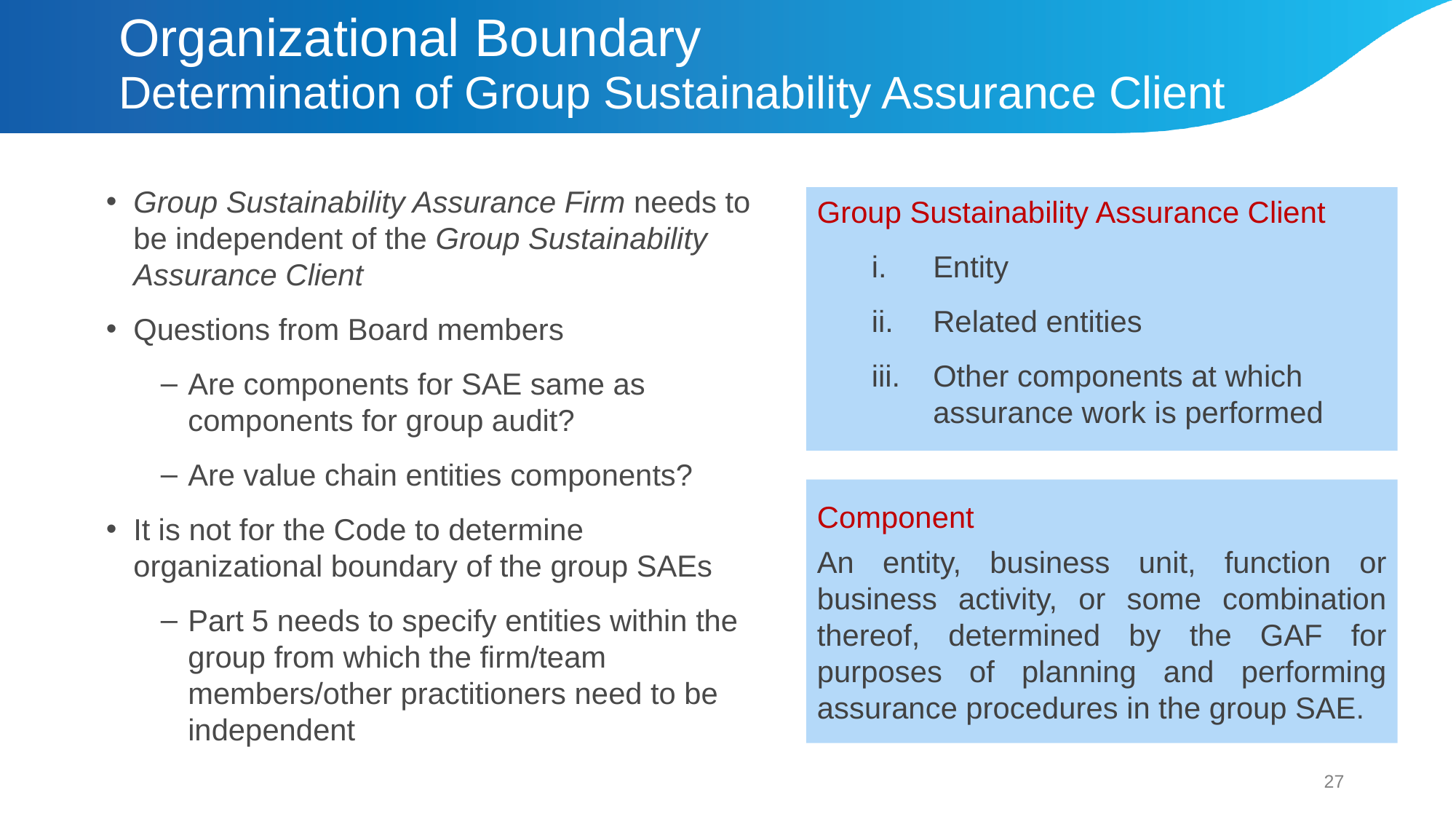

# Organizational Boundary Determination of Group Sustainability Assurance Client
Group Sustainability Assurance Firm needs to be independent of the Group Sustainability Assurance Client
Questions from Board members
Are components for SAE same as components for group audit?
Are value chain entities components?
It is not for the Code to determine organizational boundary of the group SAEs
Part 5 needs to specify entities within the group from which the firm/team members/other practitioners need to be independent

Group Sustainability Assurance Client
Entity
Related entities
Other components at which assurance work is performed

Component
An entity, business unit, function or business activity, or some combination thereof, determined by the GAF for purposes of planning and performing assurance procedures in the group SAE.
27